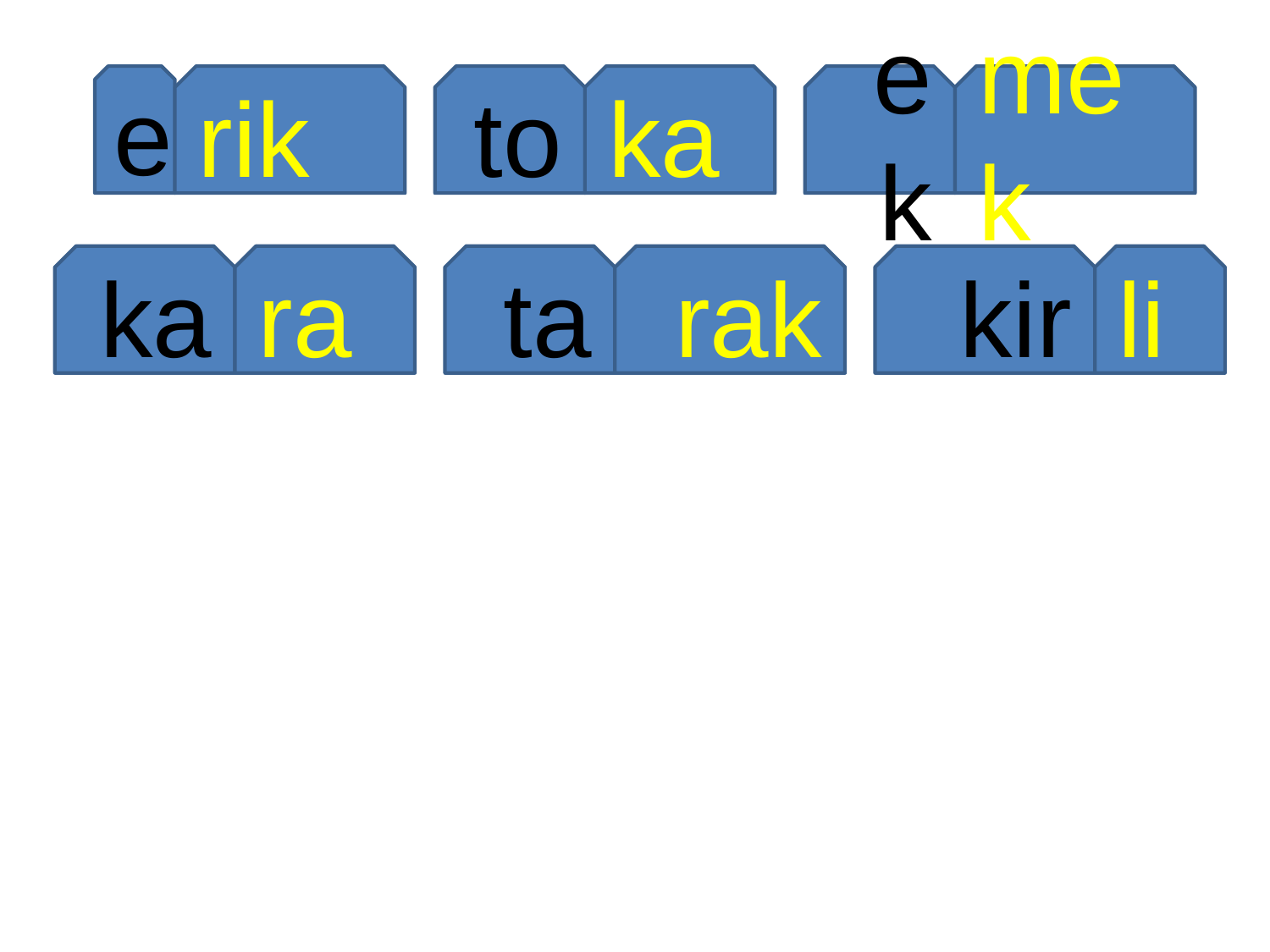

e
rik
to
ka
ek
mek
ka
ra
ta
rak
kir
li